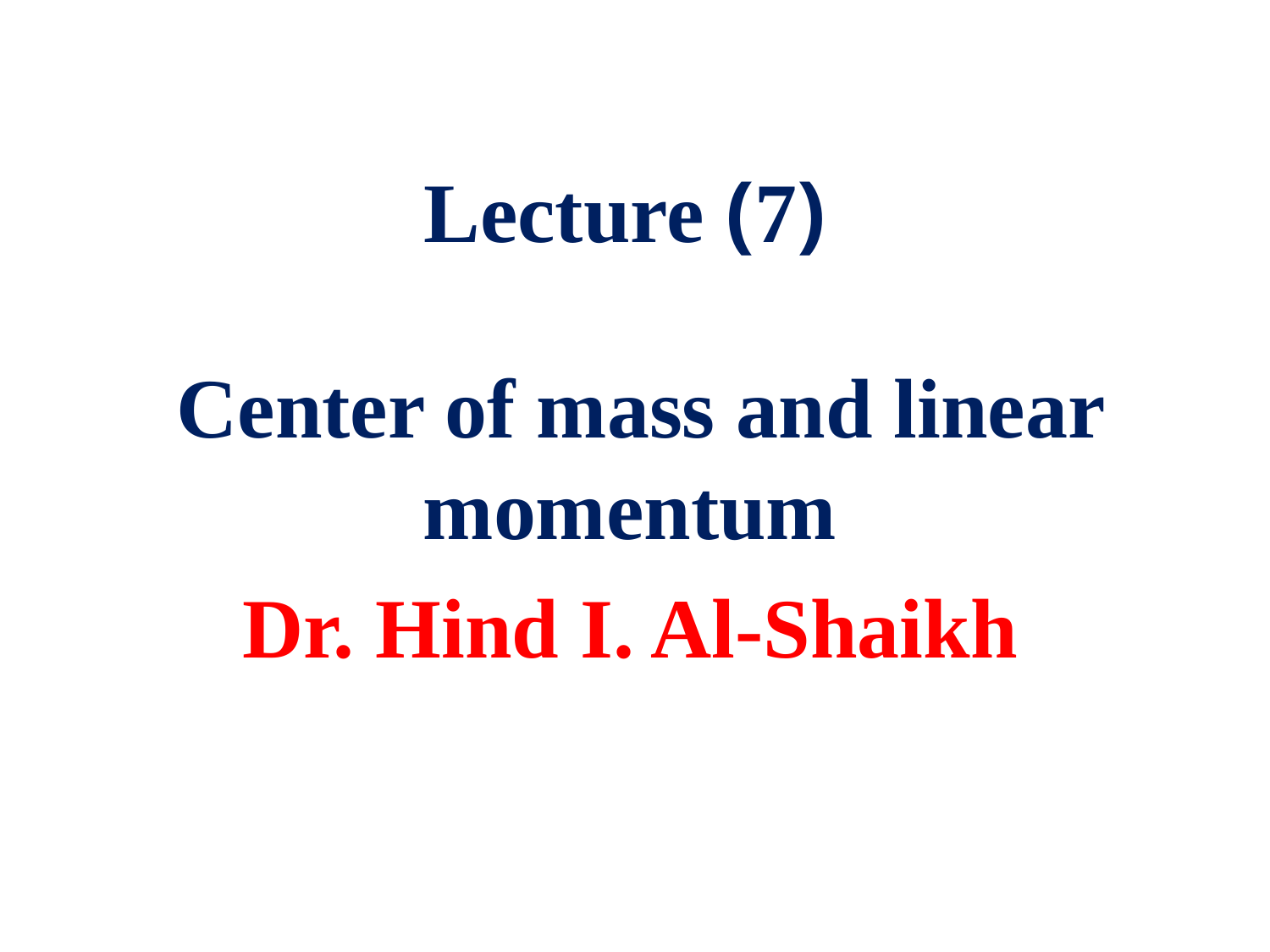

# Lecture ﴾7﴿
 Center of mass and linear momentum
Dr. Hind I. Al-Shaikh